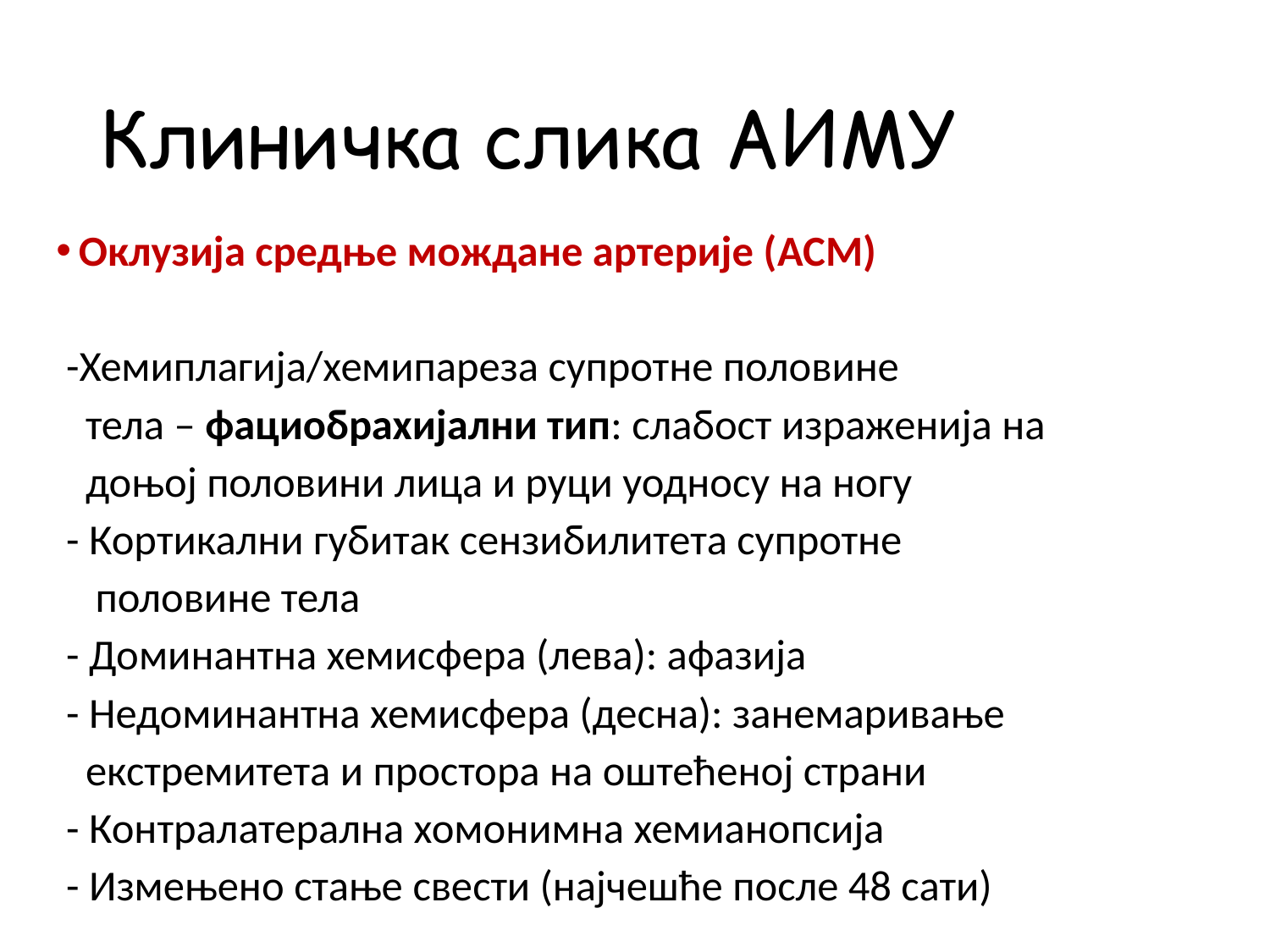

# Клиничка слика АИМУ
Оклузија средње мождане артерије (ACМ)

 -Хемиплагија/хемипареза супротне половине
   тела – фациобрахијални тип: слабост израженија на
   доњој половини лица и руци уодносу на ногу
 - Кортикални губитак сензибилитета супротне
    половине тела
 - Доминантна хемисфера (лева): афазија
 - Недоминантна хемисфера (десна): занемаривање
   екстремитета и простора на оштећеној страни
 - Контралатерална хомонимна хемианопсија
 - Измењено стање свести (најчешће после 48 сати)